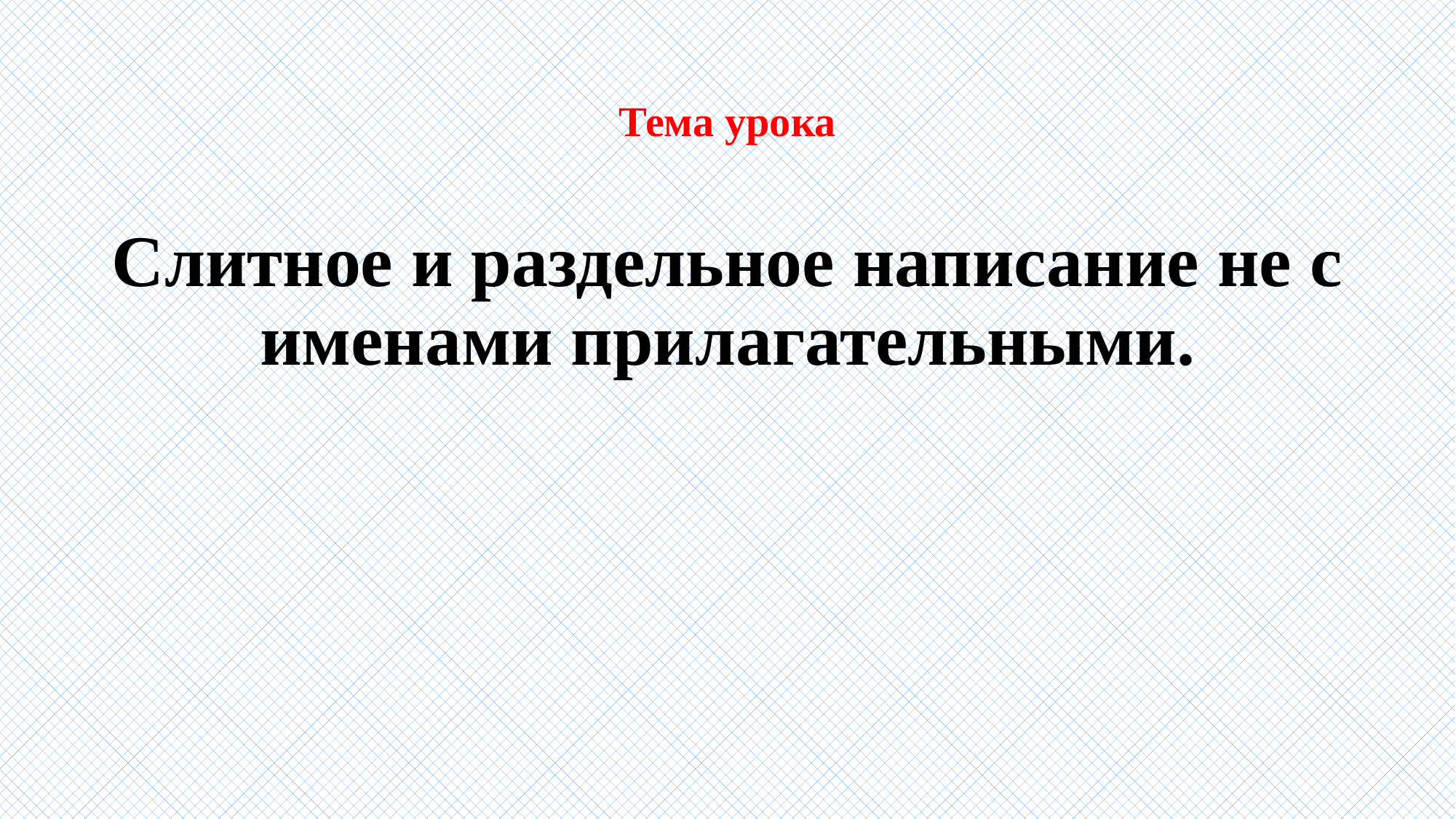

# Тема урока
Слитное и раздельное написание не с именами прилагательными.